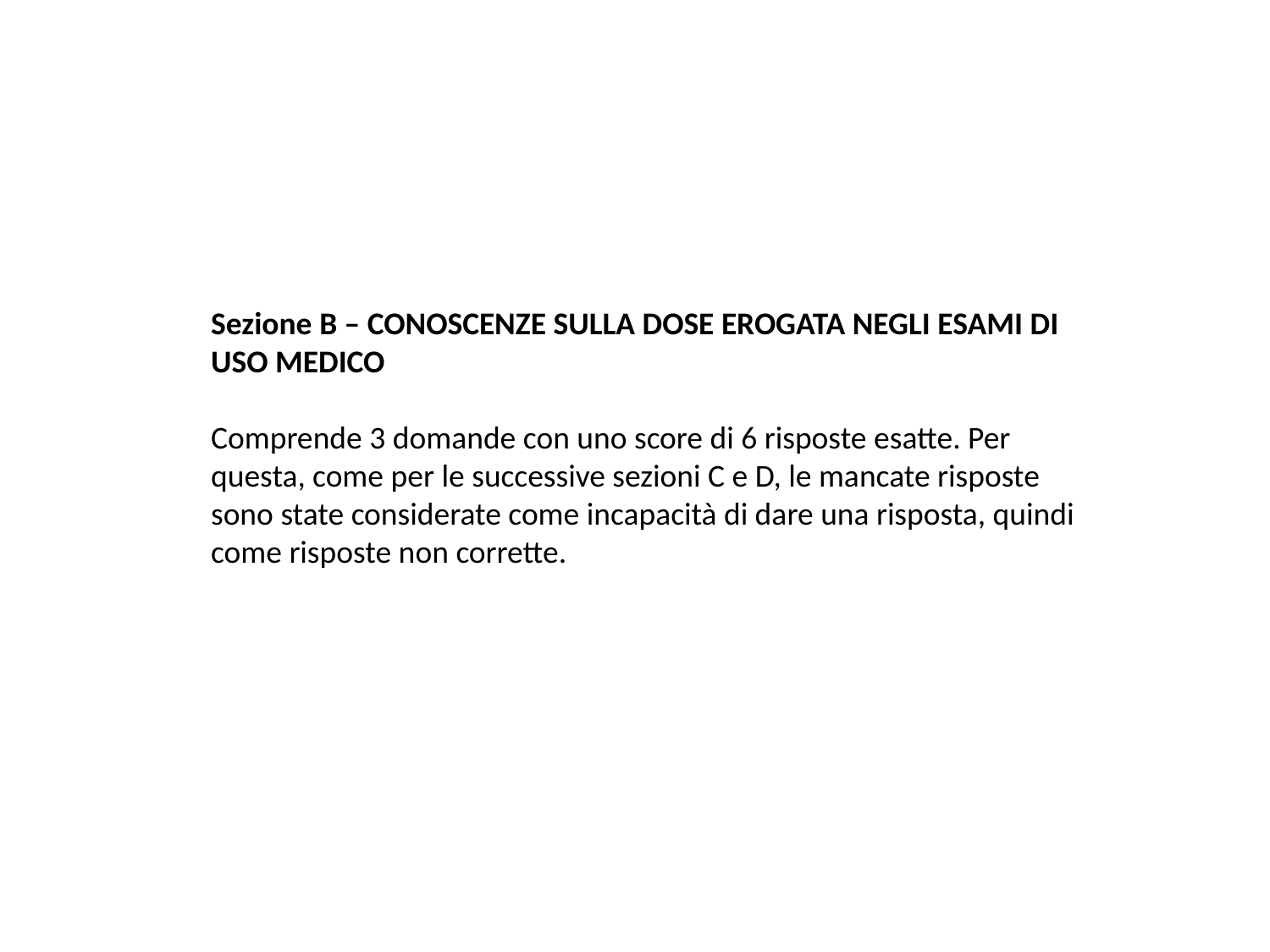

Sezione B – CONOSCENZE SULLA DOSE EROGATA NEGLI ESAMI DI USO MEDICO 
Comprende 3 domande con uno score di 6 risposte esatte. Per questa, come per le successive sezioni C e D, le mancate risposte sono state considerate come incapacità di dare una risposta, quindi come risposte non corrette.